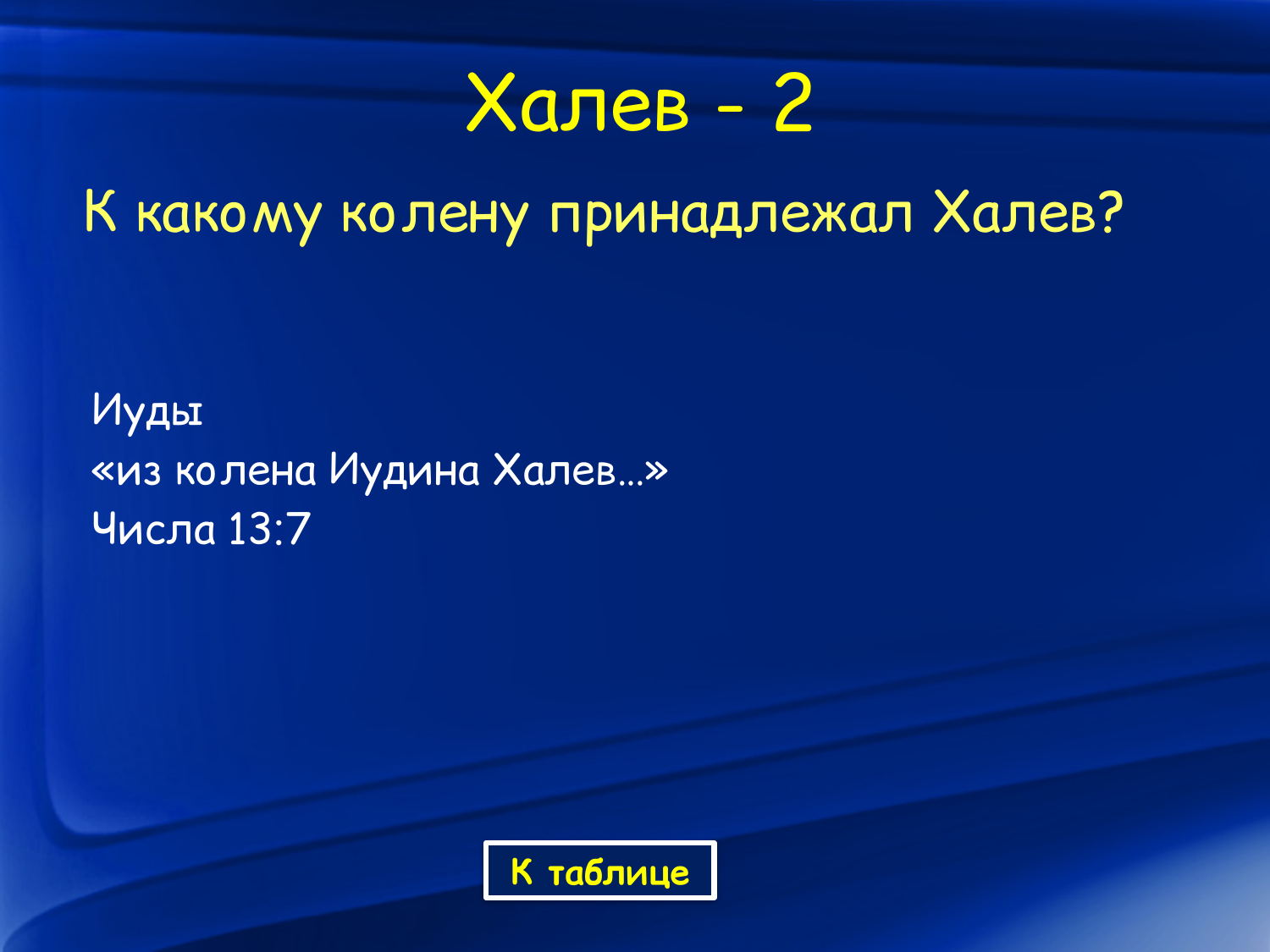

# Халев - 2
К какому колену принадлежал Халев?
Иуды
«из колена Иудина Халев…»
Числа 13:7
К таблице